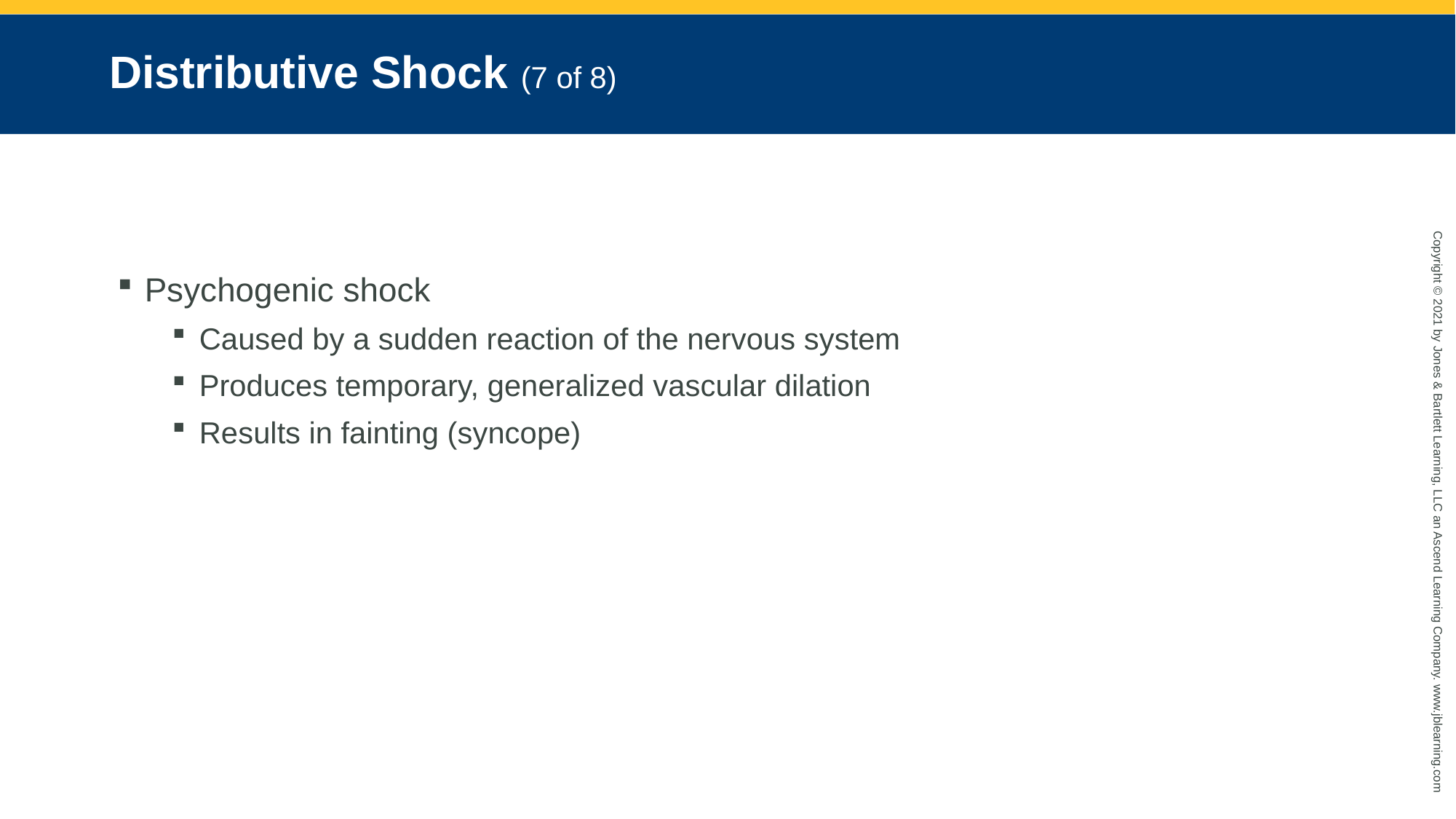

# Distributive Shock (7 of 8)
Psychogenic shock
Caused by a sudden reaction of the nervous system
Produces temporary, generalized vascular dilation
Results in fainting (syncope)